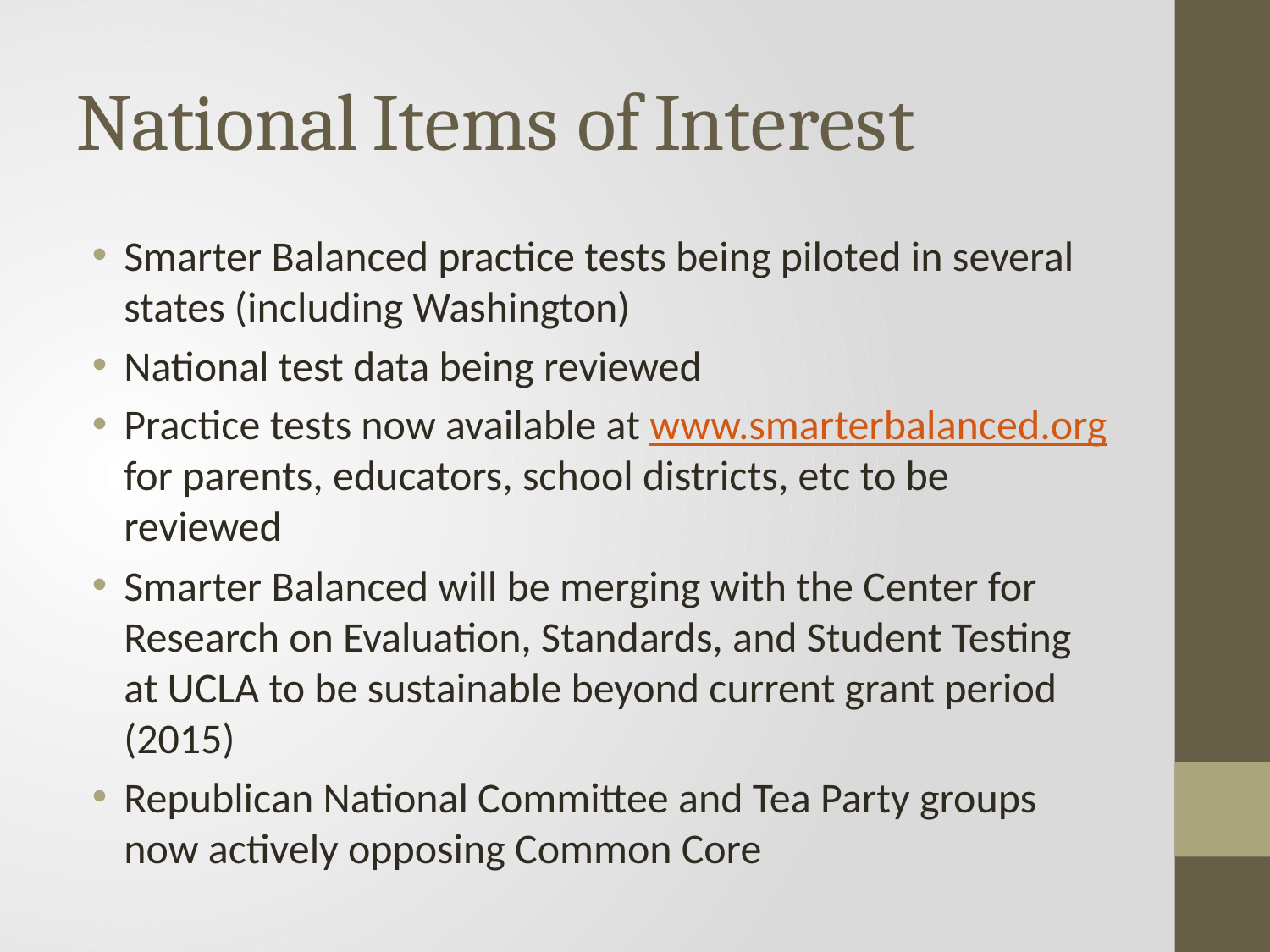

# National Items of Interest
Smarter Balanced practice tests being piloted in several states (including Washington)
National test data being reviewed
Practice tests now available at www.smarterbalanced.org for parents, educators, school districts, etc to be reviewed
Smarter Balanced will be merging with the Center for Research on Evaluation, Standards, and Student Testing at UCLA to be sustainable beyond current grant period (2015)
Republican National Committee and Tea Party groups now actively opposing Common Core